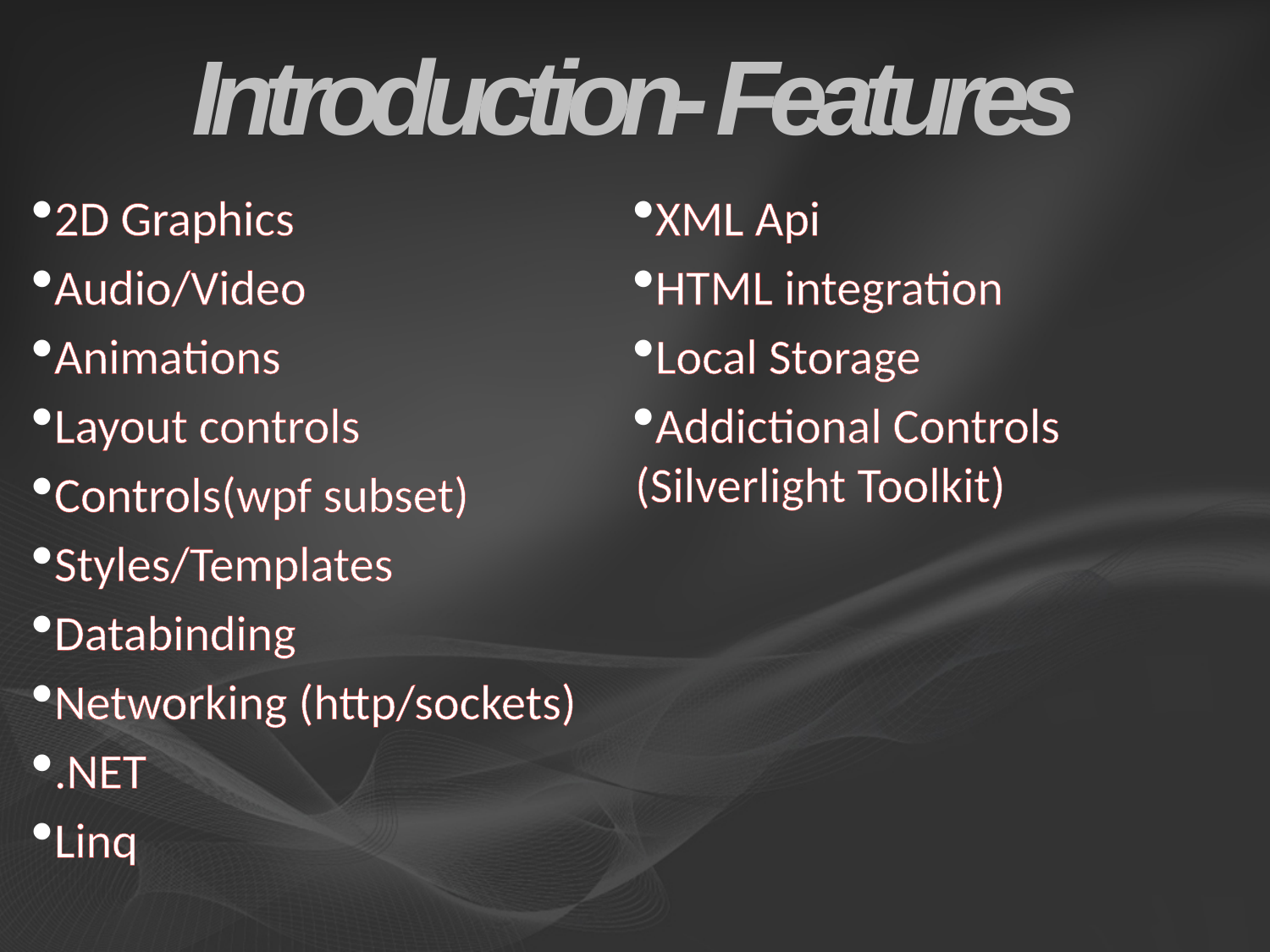

# Introduction- Features
2D Graphics
Audio/Video
Animations
Layout controls
Controls(wpf subset)
Styles/Templates
Databinding
Networking (http/sockets)
.NET
Linq
XML Api
HTML integration
Local Storage
Addictional Controls (Silverlight Toolkit)